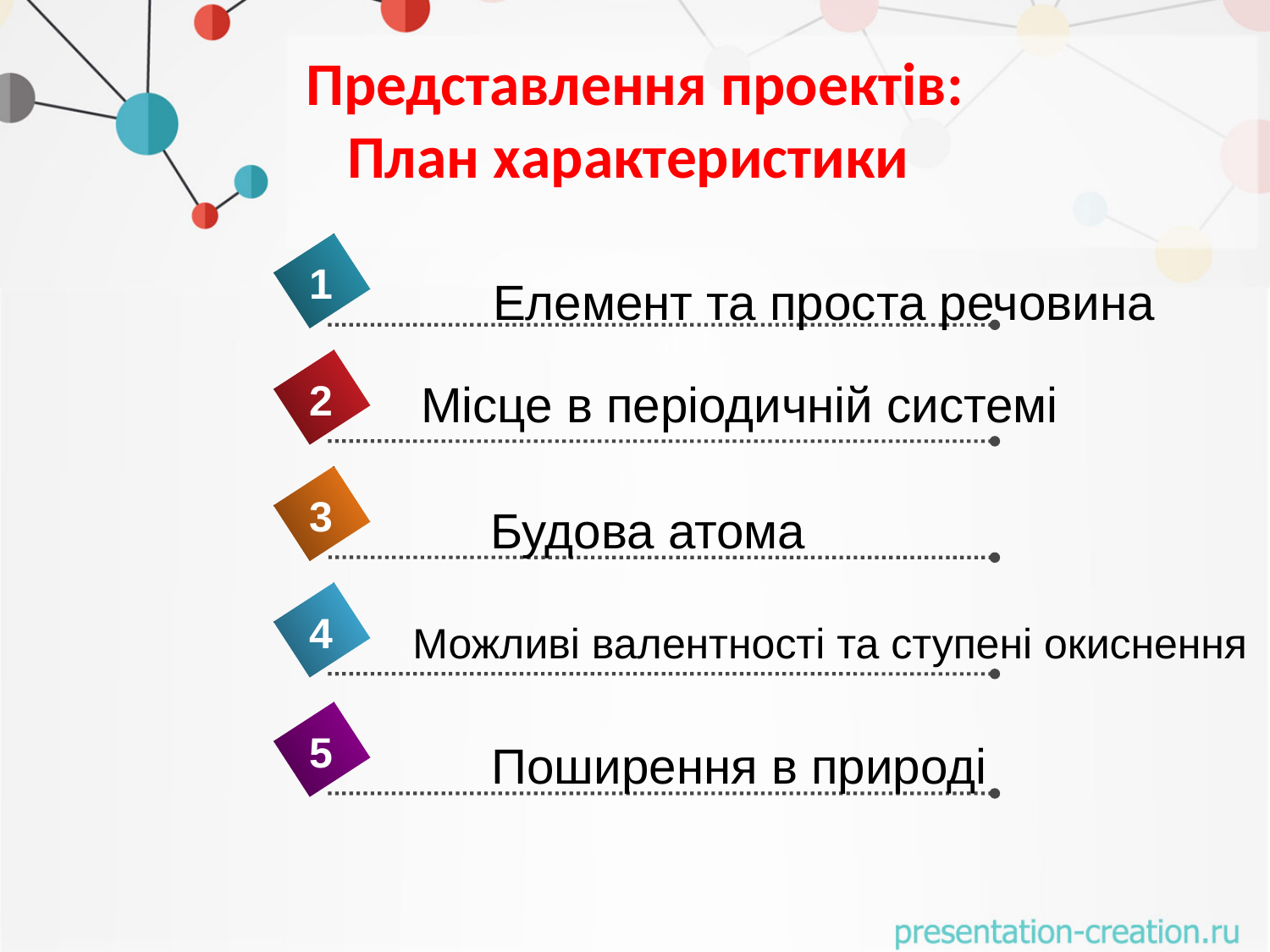

# Представлення проектів: План характеристики

1
Елемент та проста речовина

2
Місце в періодичній системі

3
Будова атома

4
Можливі валентності та ступені окиснення

5
Поширення в природі